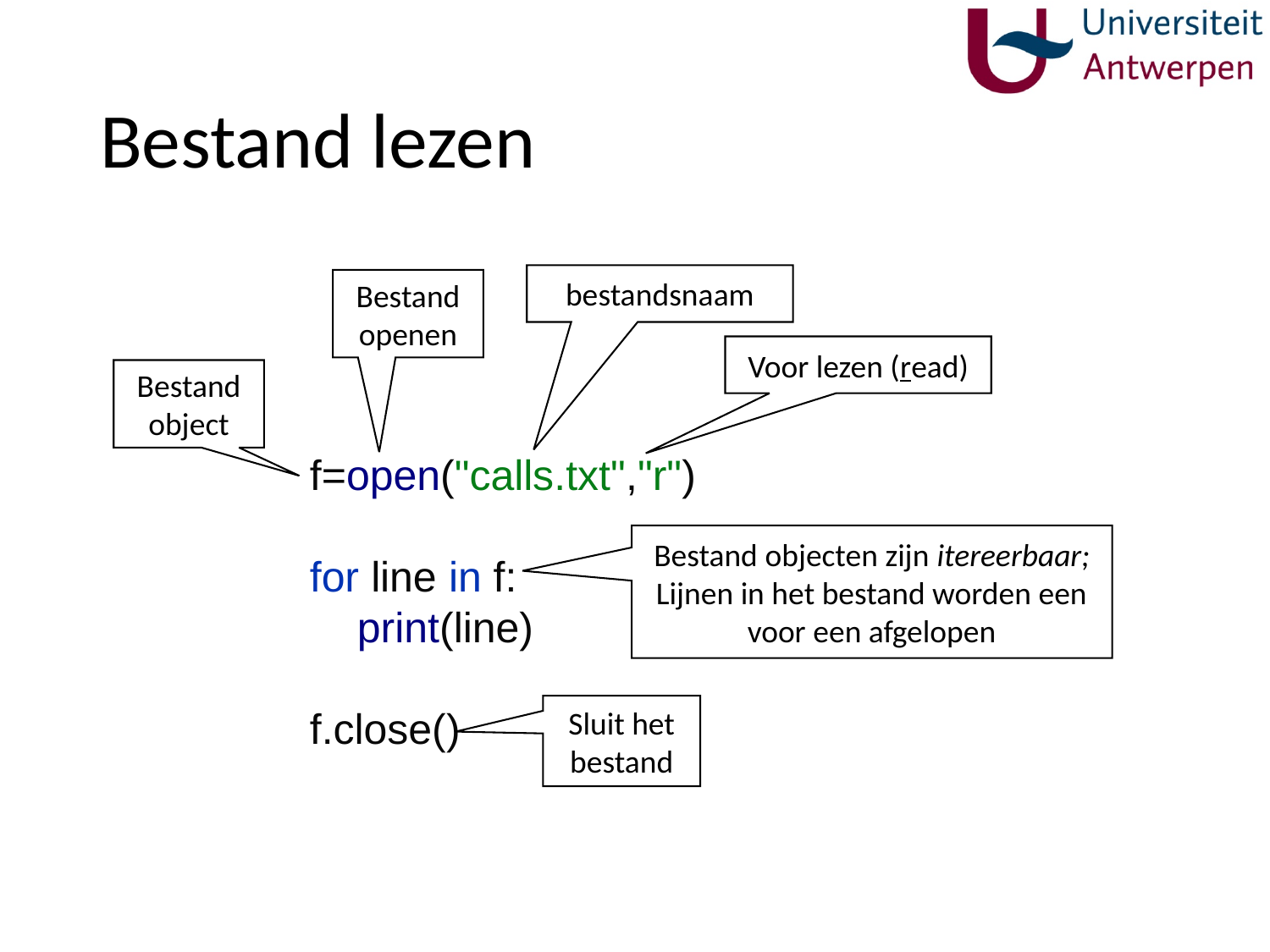

# Bestand lezen
bestandsnaam
Bestand openen
Voor lezen (read)
Bestand object
f=open("calls.txt","r")
for line in f:
    print(line)

f.close()

Bestand objecten zijn itereerbaar;
Lijnen in het bestand worden een voor een afgelopen
Sluit het bestand